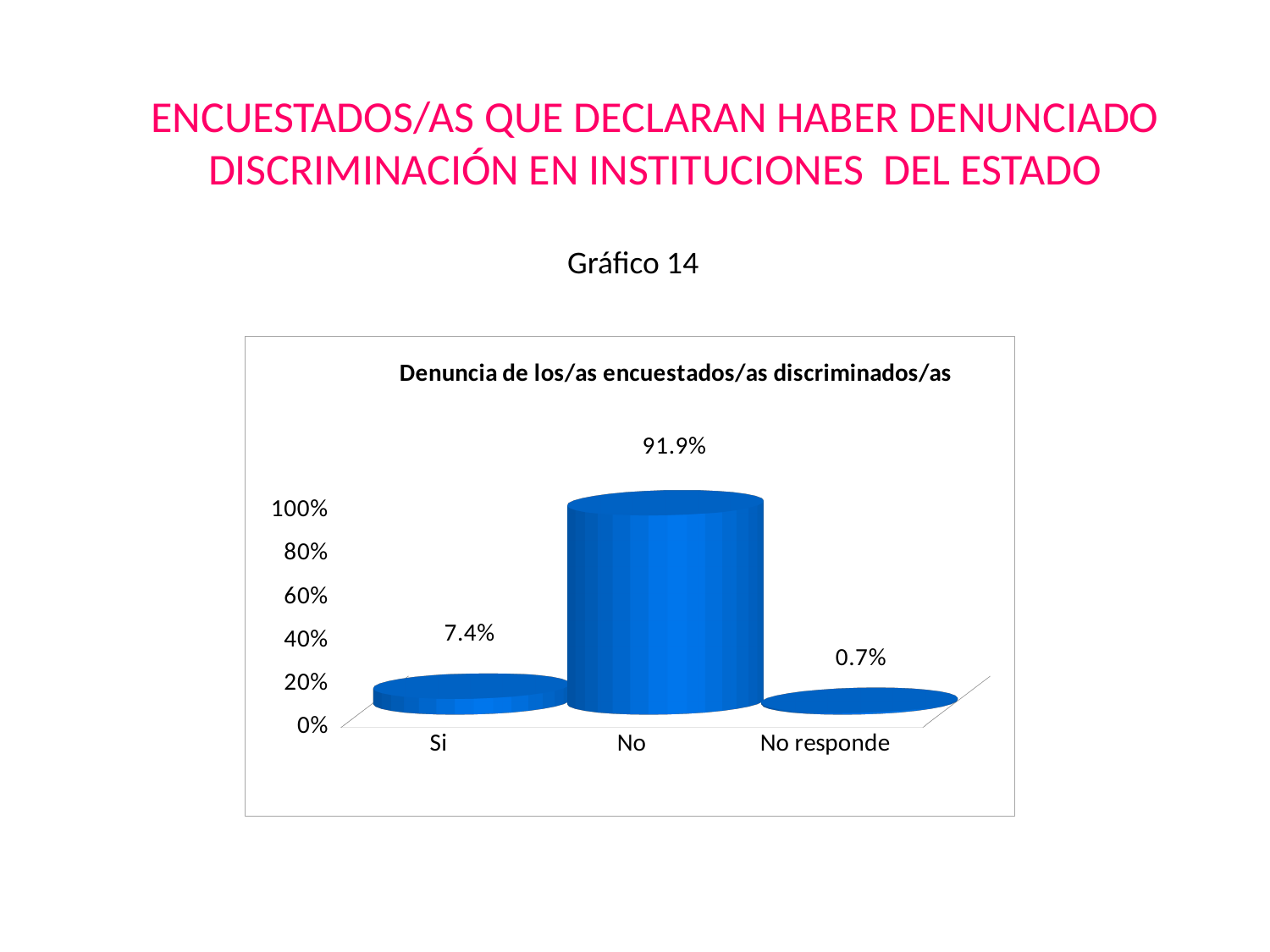

ENCUESTADOS/AS QUE DECLARAN HABER DENUNCIADO DISCRIMINACIÓN EN INSTITUCIONES  DEL ESTADO
Gráfico 14

[unsupported chart]